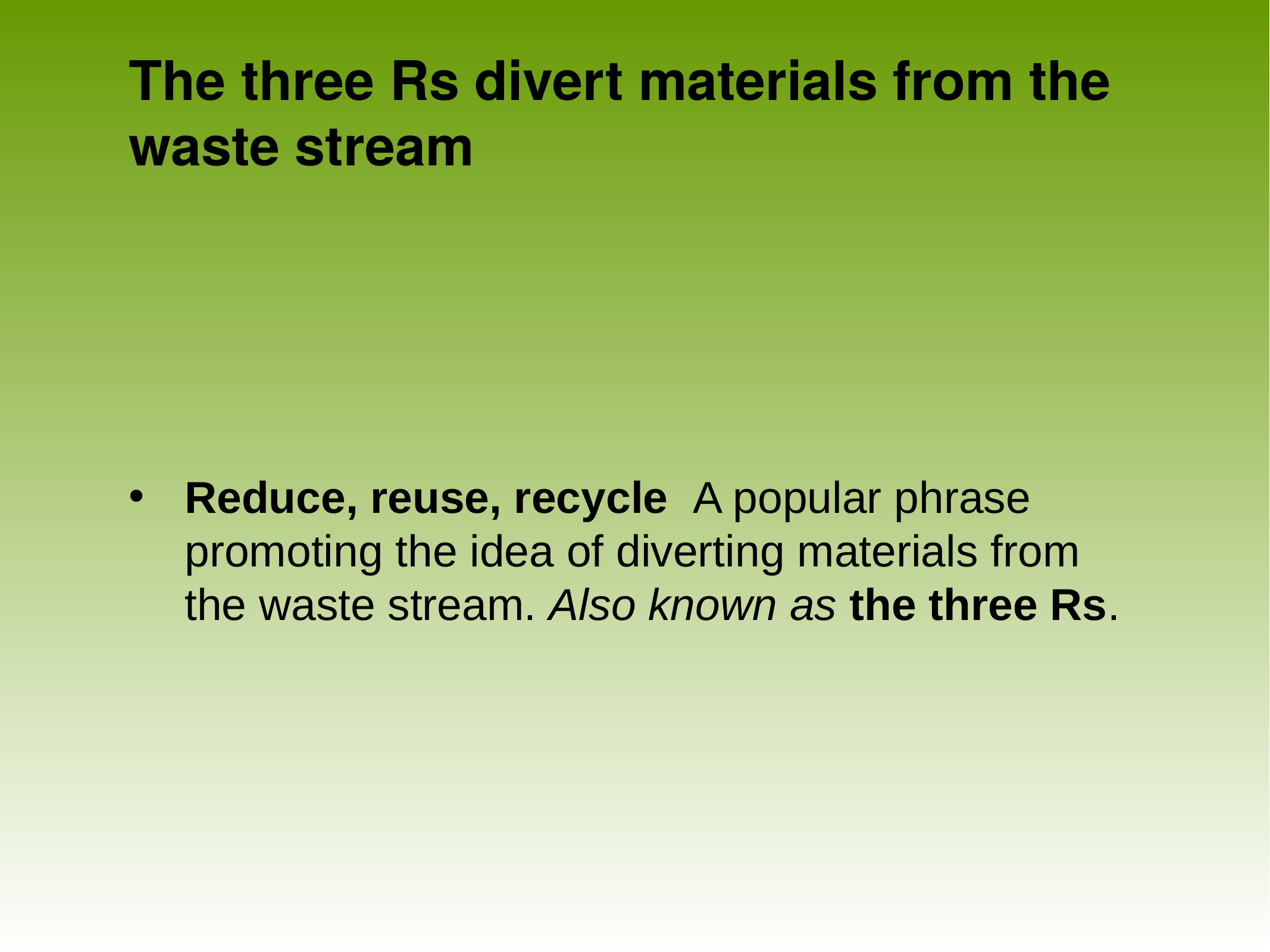

# The three Rs divert materials from the waste stream
Reduce, reuse, recycle  A popular phrase promoting the idea of diverting materials from the waste stream. Also known as the three Rs.